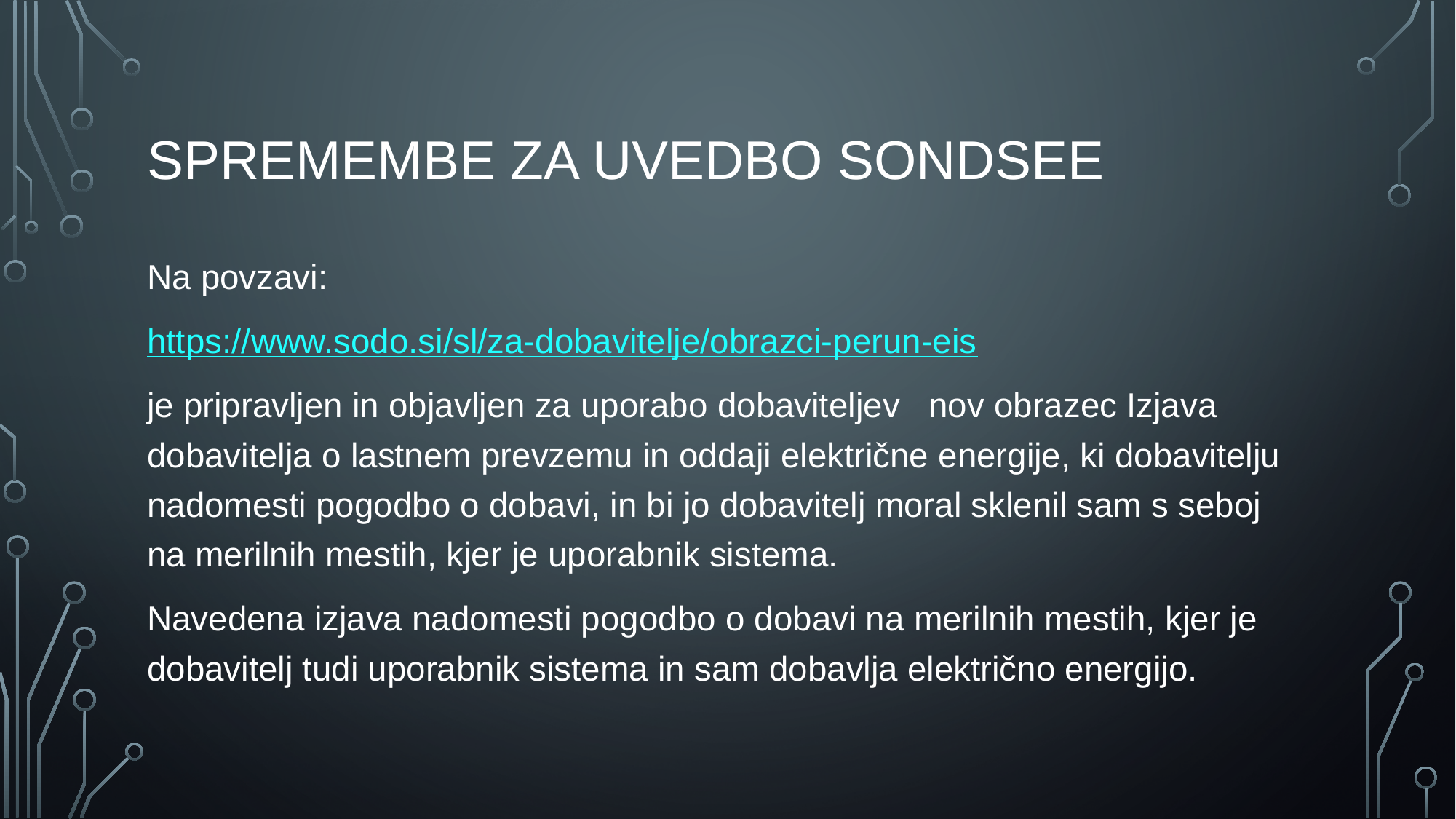

# spremembe za uvedbo SONDSEE
Na povzavi:
https://www.sodo.si/sl/za-dobavitelje/obrazci-perun-eis
je pripravljen in objavljen za uporabo dobaviteljev   nov obrazec Izjava dobavitelja o lastnem prevzemu in oddaji električne energije, ki dobavitelju nadomesti pogodbo o dobavi, in bi jo dobavitelj moral sklenil sam s seboj na merilnih mestih, kjer je uporabnik sistema.
Navedena izjava nadomesti pogodbo o dobavi na merilnih mestih, kjer je dobavitelj tudi uporabnik sistema in sam dobavlja električno energijo.